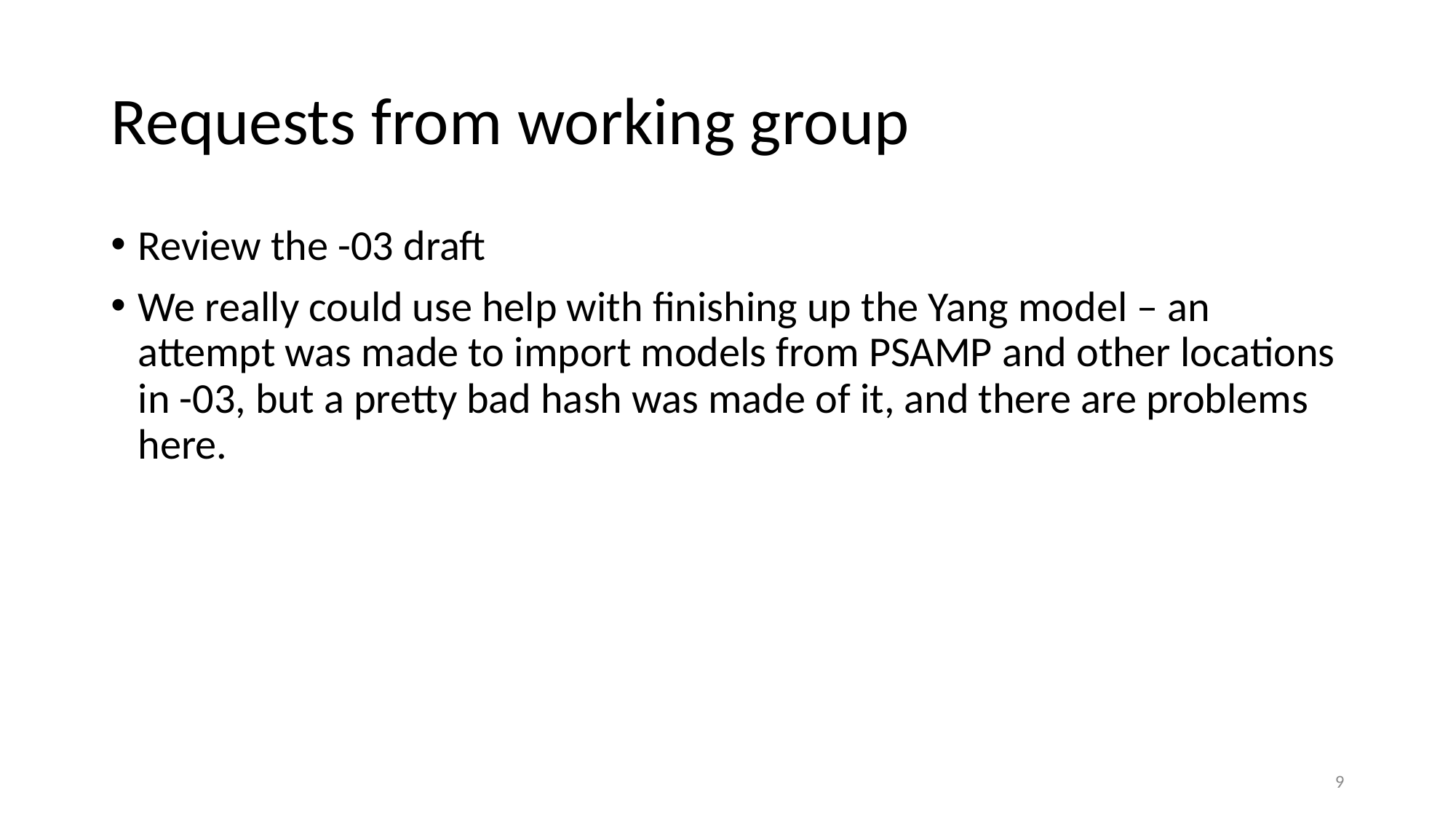

# Requests from working group
Review the -03 draft
We really could use help with finishing up the Yang model – an attempt was made to import models from PSAMP and other locations in -03, but a pretty bad hash was made of it, and there are problems here.
9